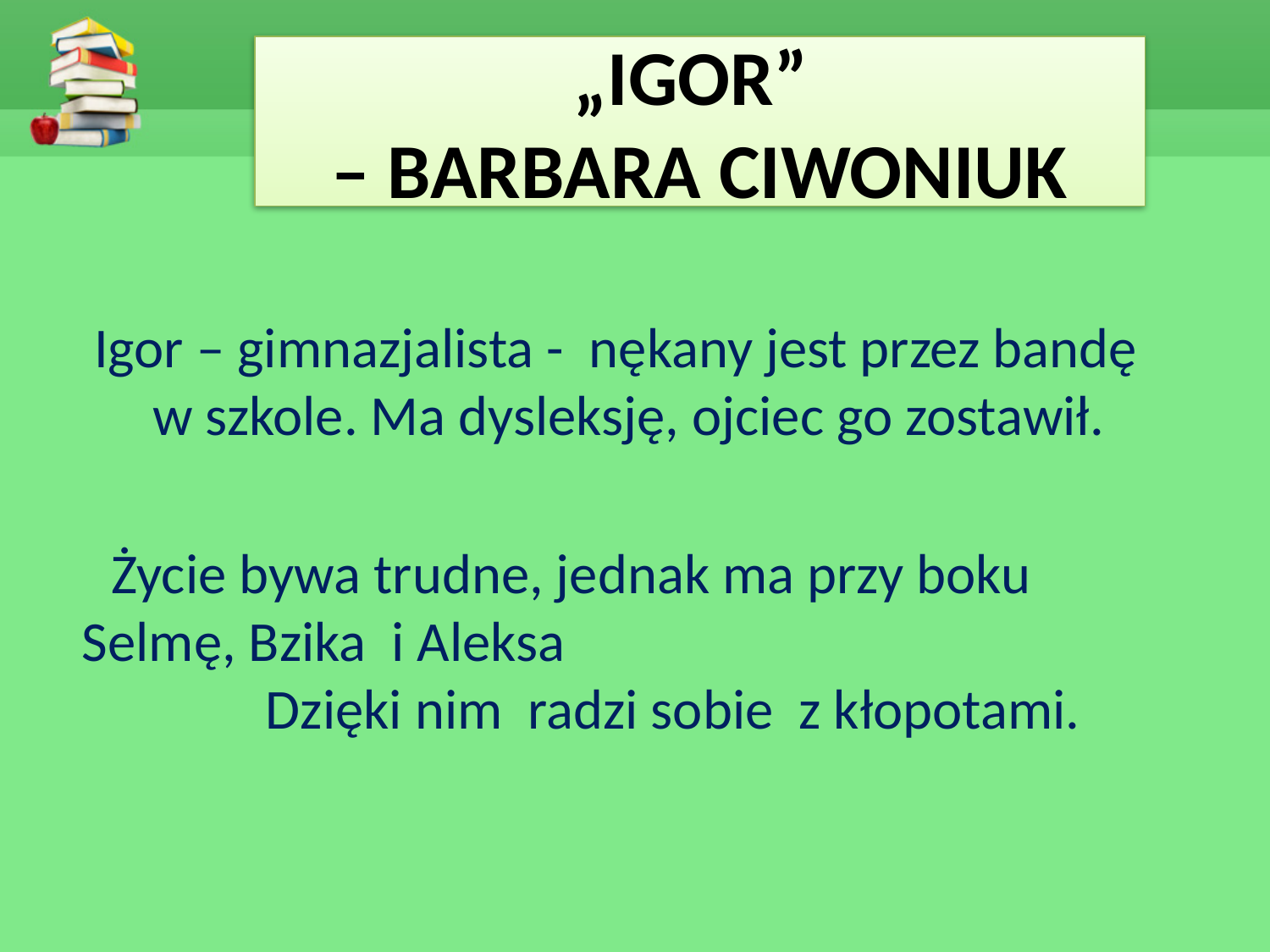

# „IGOR” – BARBARA CIWONIUK

Igor – gimnazjalista -  nękany jest przez bandę    w szkole. Ma dysleksję, ojciec go zostawił.

Życie bywa trudne, jednak ma przy boku           Selmę, Bzika  i Aleksa                                                        Dzięki nim  radzi sobie  z kłopotami.